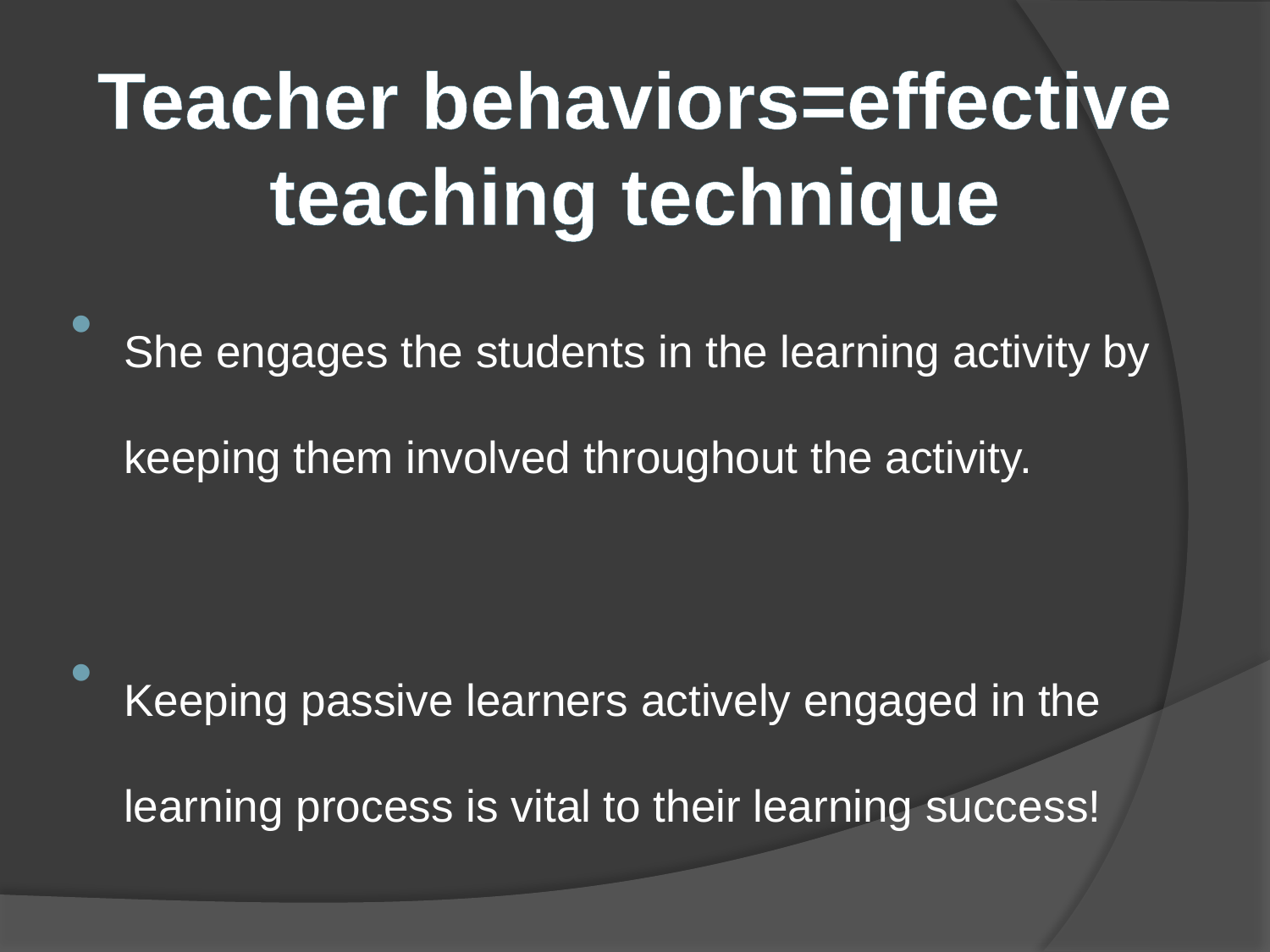

# Teacher behaviors=effective teaching technique
She engages the students in the learning activity by keeping them involved throughout the activity.

Keeping passive learners actively engaged in the learning process is vital to their learning success!